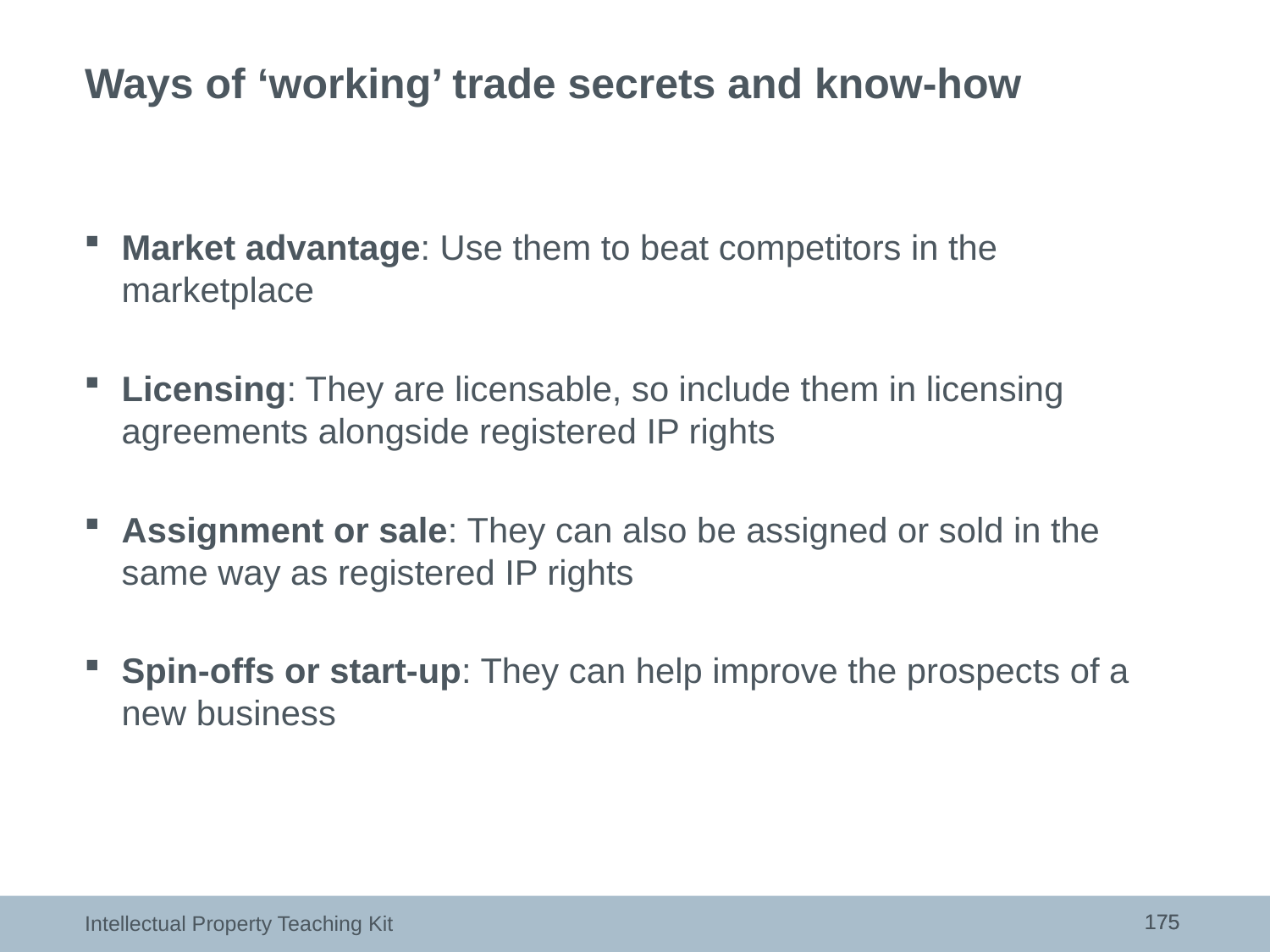

# Ways of ‘working’ trade secrets and know-how
Market advantage: Use them to beat competitors in the
marketplace

Licensing: They are licensable, so include them in licensing agreements alongside registered IP rights

Assignment or sale: They can also be assigned or sold in the same way as registered IP rights

Spin-offs or start-up: They can help improve the prospects of a new business

175
175
Intellectual Property Teaching Kit